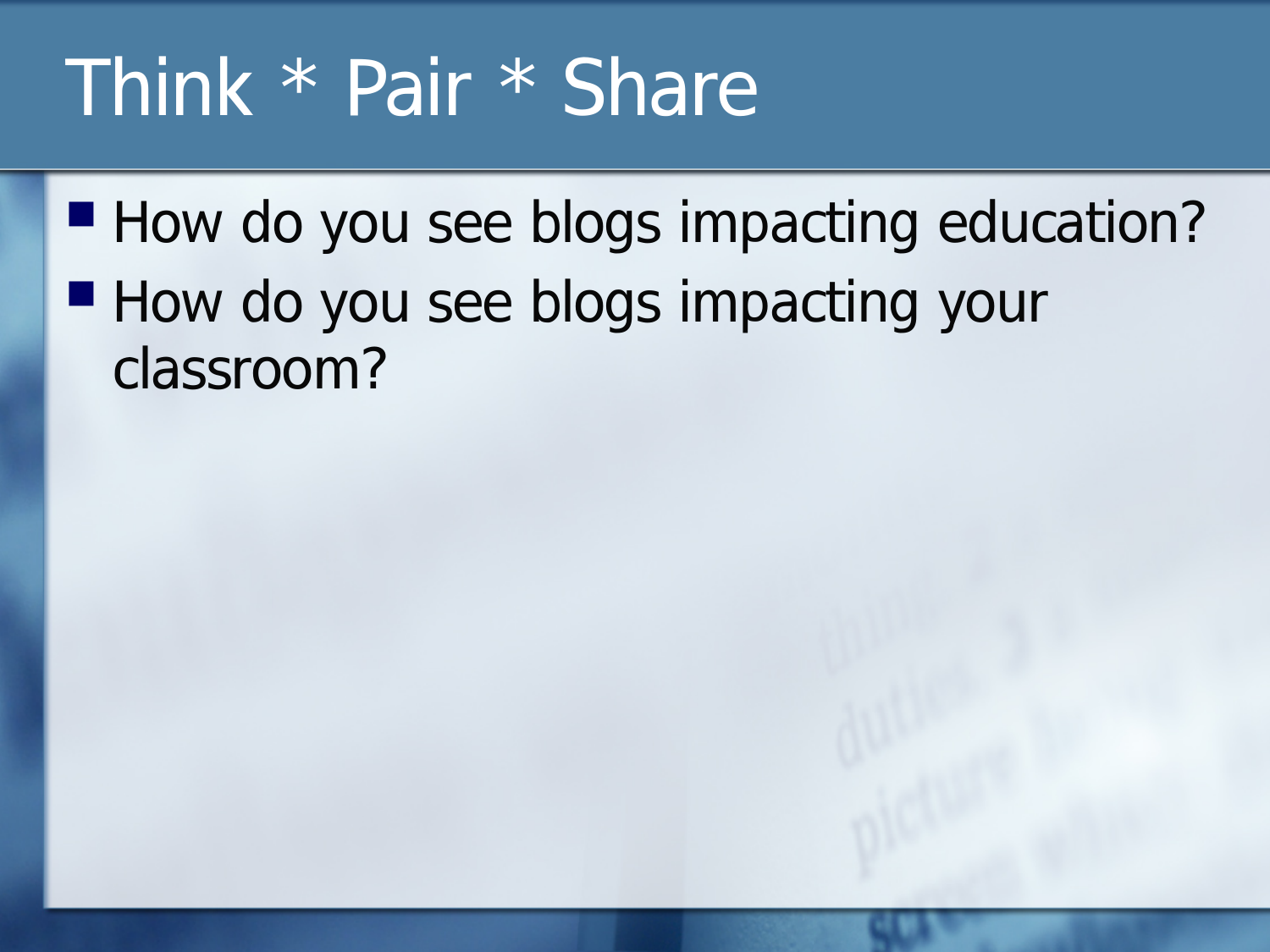

# Think * Pair * Share
How do you see blogs impacting education?
How do you see blogs impacting your classroom?